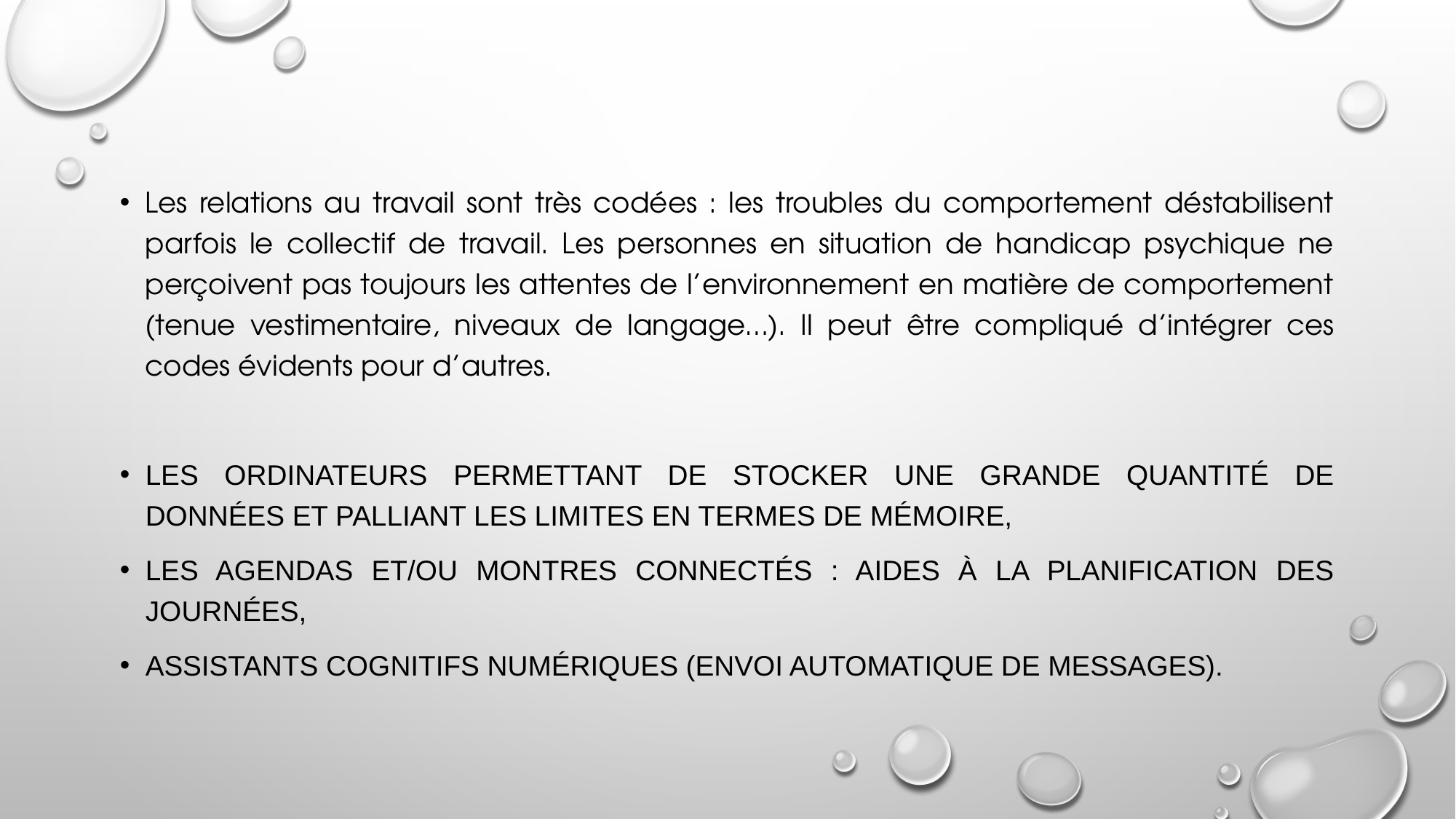

#
Les relations au travail sont très codées : les troubles du comportement déstabilisent parfois le collectif de travail. Les personnes en situation de handicap psychique ne perçoivent pas toujours les attentes de l’environnement en matière de comportement (tenue vestimentaire, niveaux de langage…). Il peut être compliqué d’intégrer ces codes évidents pour d’autres.

Les Ordinateurs permettant de stocker une grande quantité de données et palliant les limites en termes de mémoire,
Les agendas et/ou montres connectés : aides à la planification des journées,
Assistants cognitifs numériques (envoi automatique de messages).